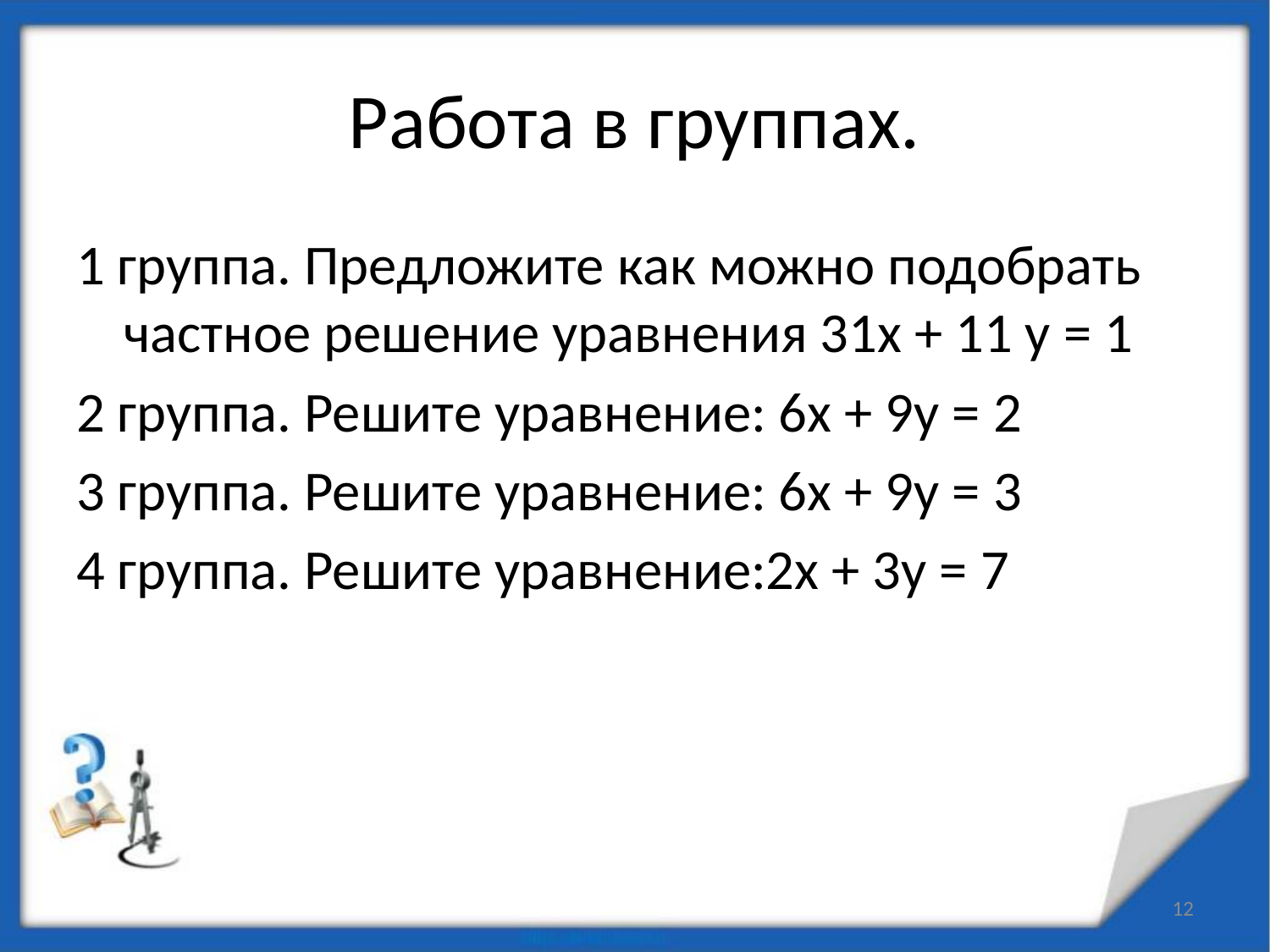

# Работа в группах.
1 группа. Предложите как можно подобрать частное решение уравнения 31х + 11 у = 1
2 группа. Решите уравнение: 6х + 9у = 2
3 группа. Решите уравнение: 6х + 9у = 3
4 группа. Решите уравнение:2х + 3у = 7
12